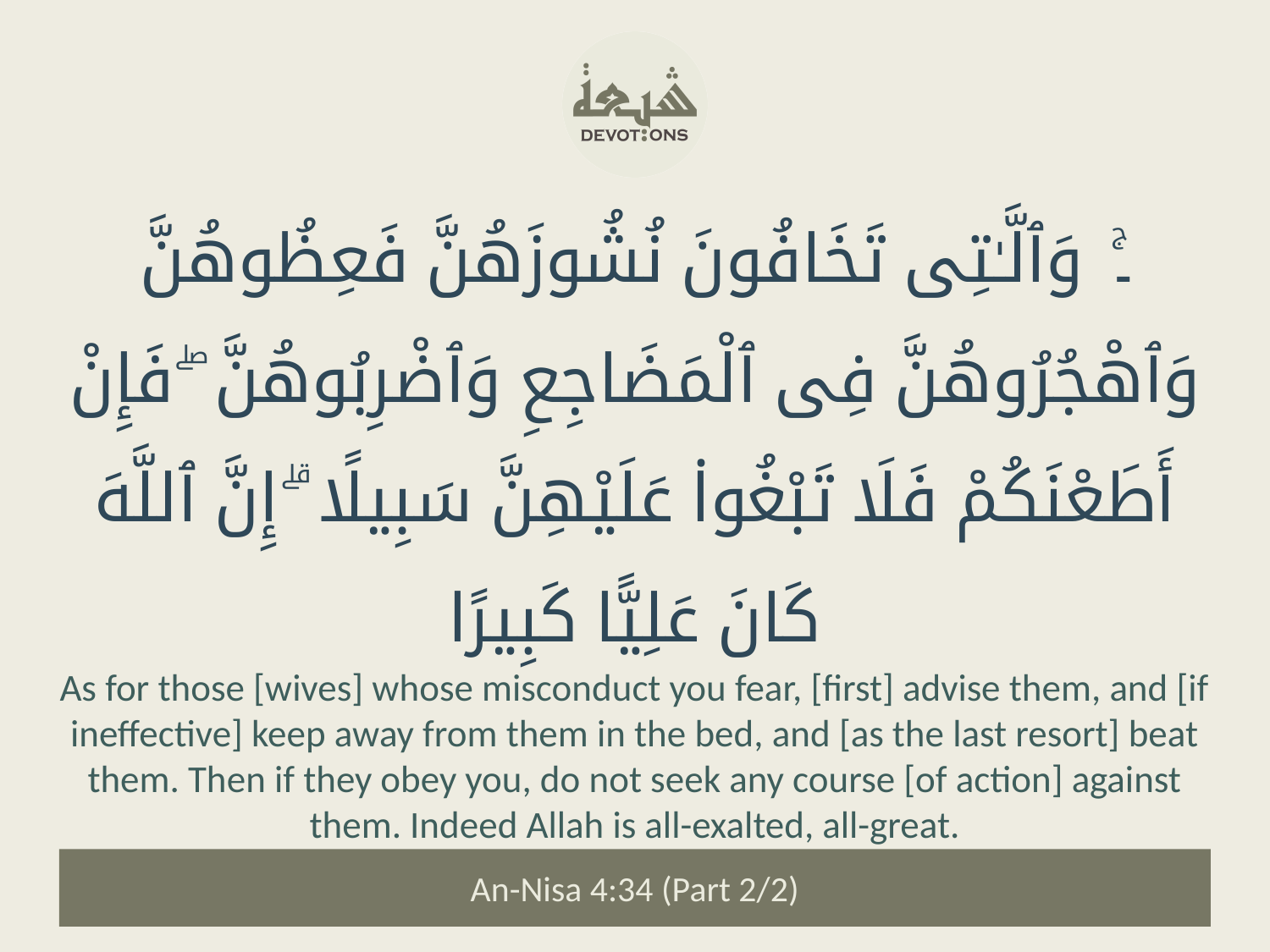

۔ۚ  وَٱلَّـٰتِى تَخَافُونَ نُشُوزَهُنَّ فَعِظُوهُنَّ وَٱهْجُرُوهُنَّ فِى ٱلْمَضَاجِعِ وَٱضْرِبُوهُنَّ ۖ فَإِنْ أَطَعْنَكُمْ فَلَا تَبْغُوا۟ عَلَيْهِنَّ سَبِيلًا ۗ إِنَّ ٱللَّهَ كَانَ عَلِيًّا كَبِيرًا
As for those [wives] whose misconduct you fear, [first] advise them, and [if ineffective] keep away from them in the bed, and [as the last resort] beat them. Then if they obey you, do not seek any course [of action] against them. Indeed Allah is all-exalted, all-great.
An-Nisa 4:34 (Part 2/2)